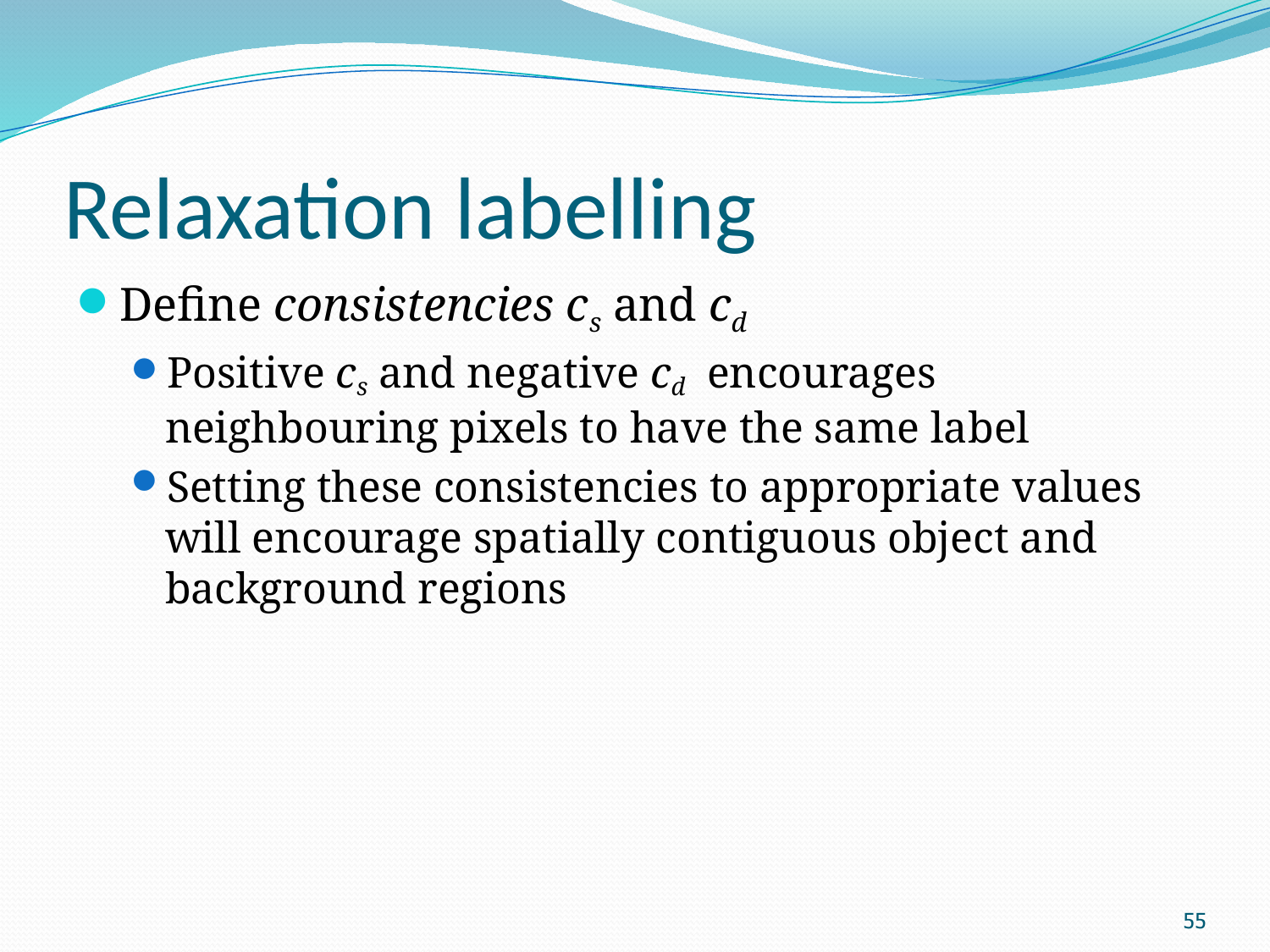

# Relaxation labelling
Define consistencies cs and cd
Positive cs and negative cd  encourages neighbouring pixels to have the same label
Setting these consistencies to appropriate values will encourage spatially contiguous object and background regions

55